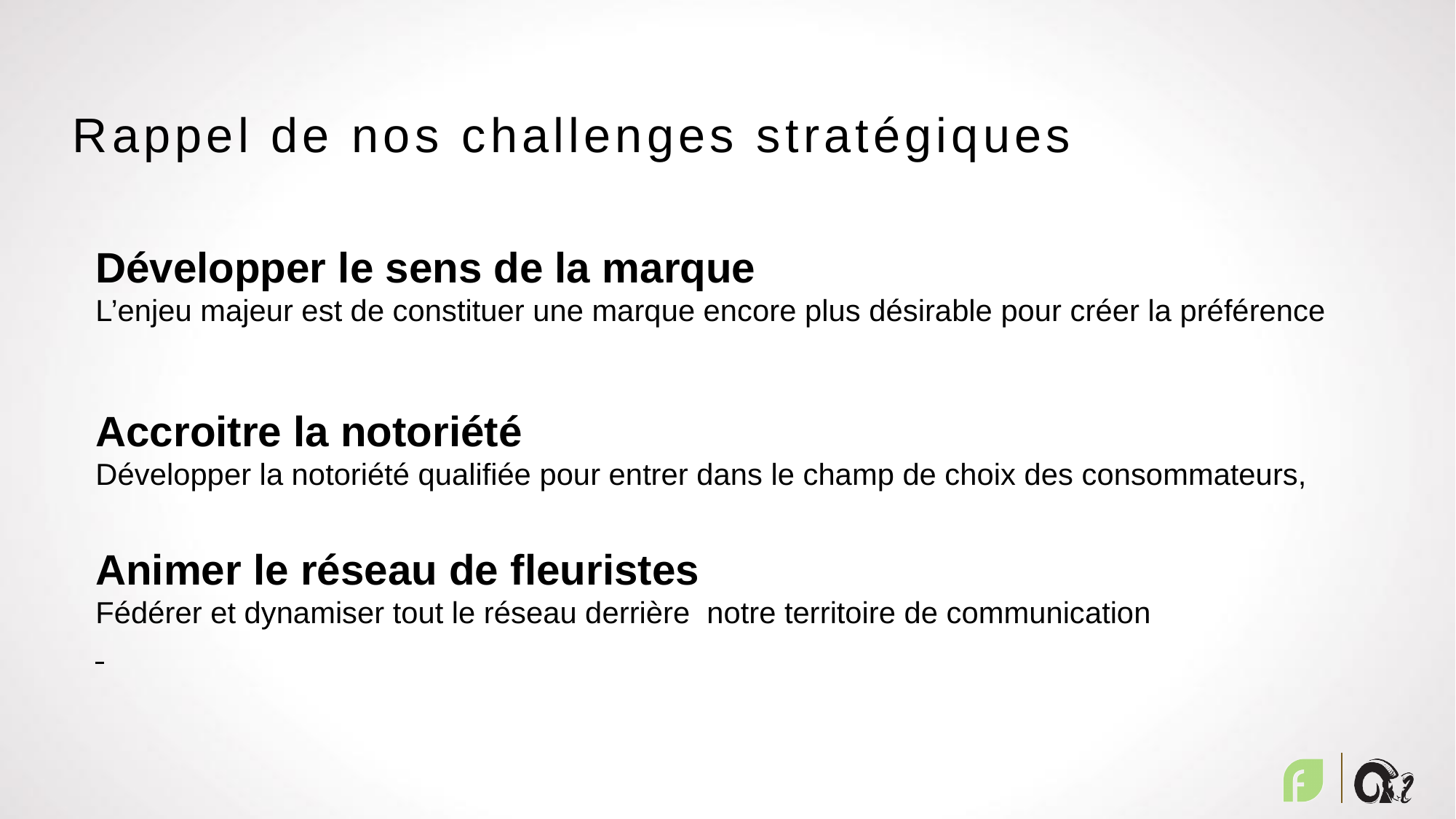

Rappel de nos challenges stratégiques
Développer le sens de la marque
L’enjeu majeur est de constituer une marque encore plus désirable pour créer la préférence

Accroitre la notoriété
Développer la notoriété qualifiée pour entrer dans le champ de choix des consommateurs,
Animer le réseau de fleuristes
Fédérer et dynamiser tout le réseau derrière  notre territoire de communication